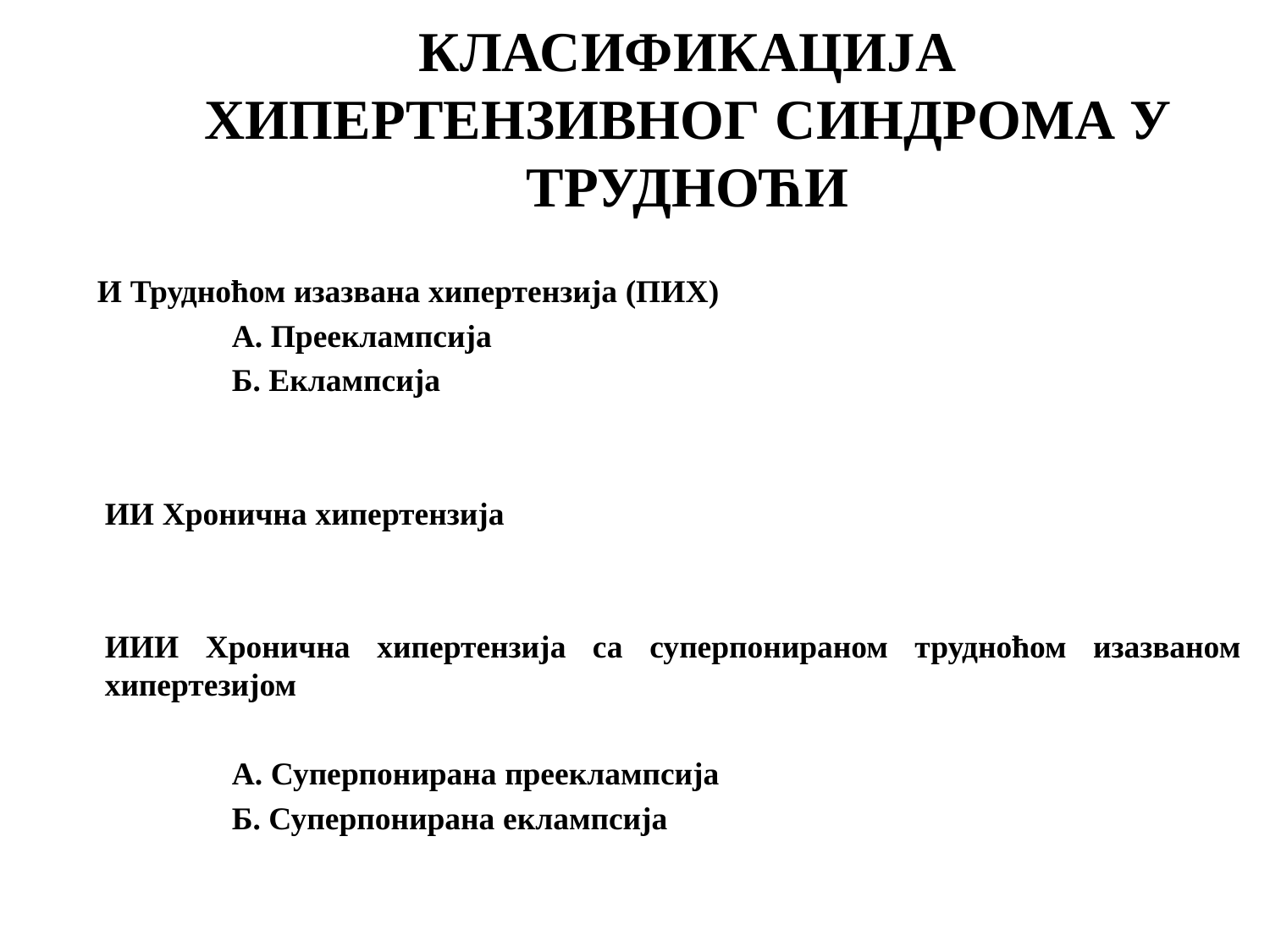

# КЛАСИФИКАЦИЈА ХИПЕРТЕНЗИВНОГ СИНДРОМА У ТРУДНОЋИ
И Трудноћом изазвана хипертензија (ПИХ)
		А. Прееклампсија
		Б. Еклампсија

	ИИ Хронична хипертензија

	ИИИ Хронична хипертензија са суперпонираном трудноћом изазваном хипертезијом

		А. Суперпонирана прееклампсија
		Б. Суперпонирана еклампсија